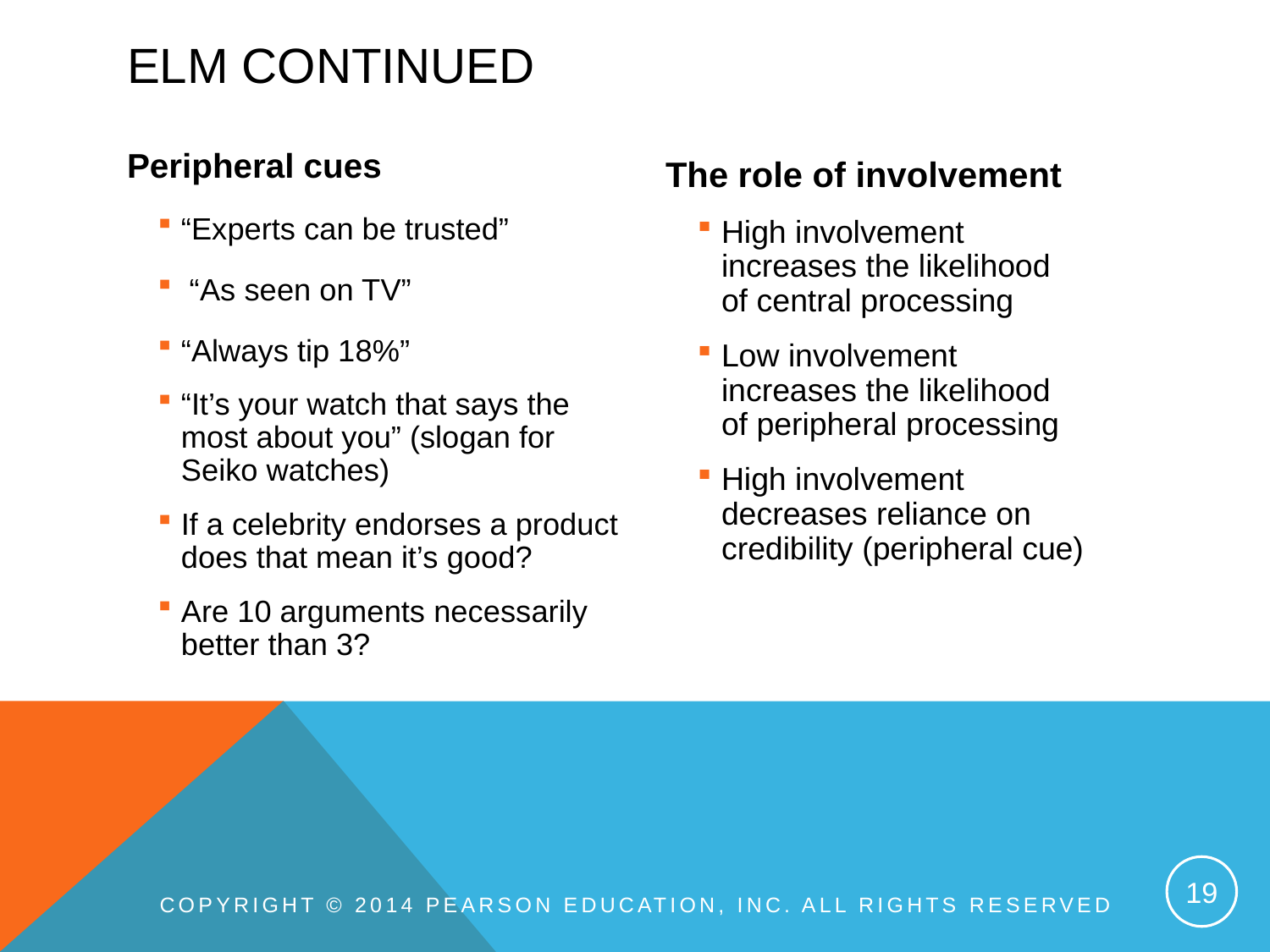

# ELM continued
Peripheral cues
“Experts can be trusted”
 “As seen on TV”
“Always tip 18%”
“It’s your watch that says the most about you” (slogan for Seiko watches)
If a celebrity endorses a product does that mean it’s good?
Are 10 arguments necessarily better than 3?

The role of involvement
High involvement increases the likelihood of central processing
Low involvement increases the likelihood of peripheral processing
High involvement decreases reliance on credibility (peripheral cue)
19
Copyright © 2014 Pearson Education, Inc. All rights reserved